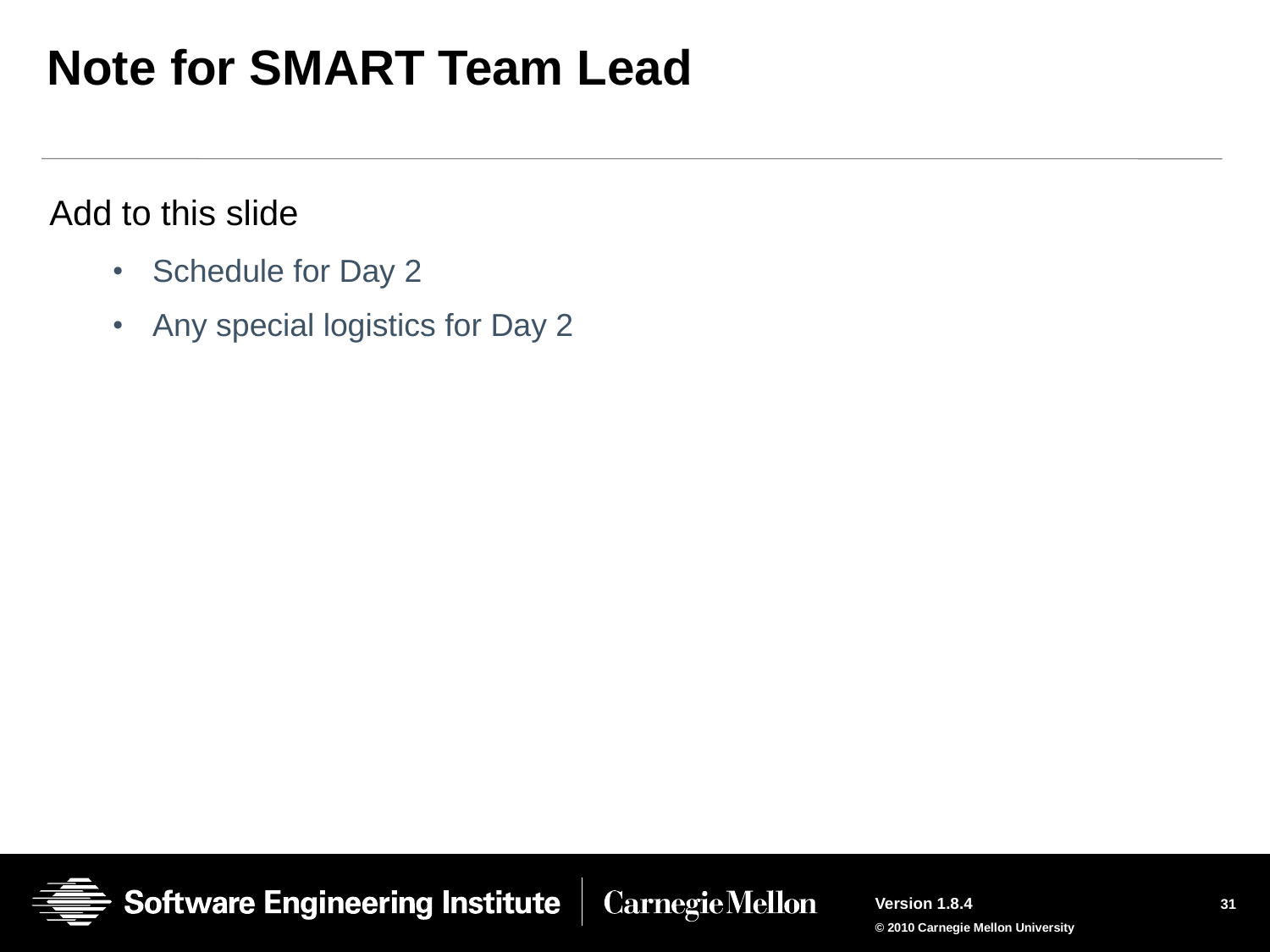

# Note for SMART Team Lead
Add to this slide
Schedule for Day 2
Any special logistics for Day 2